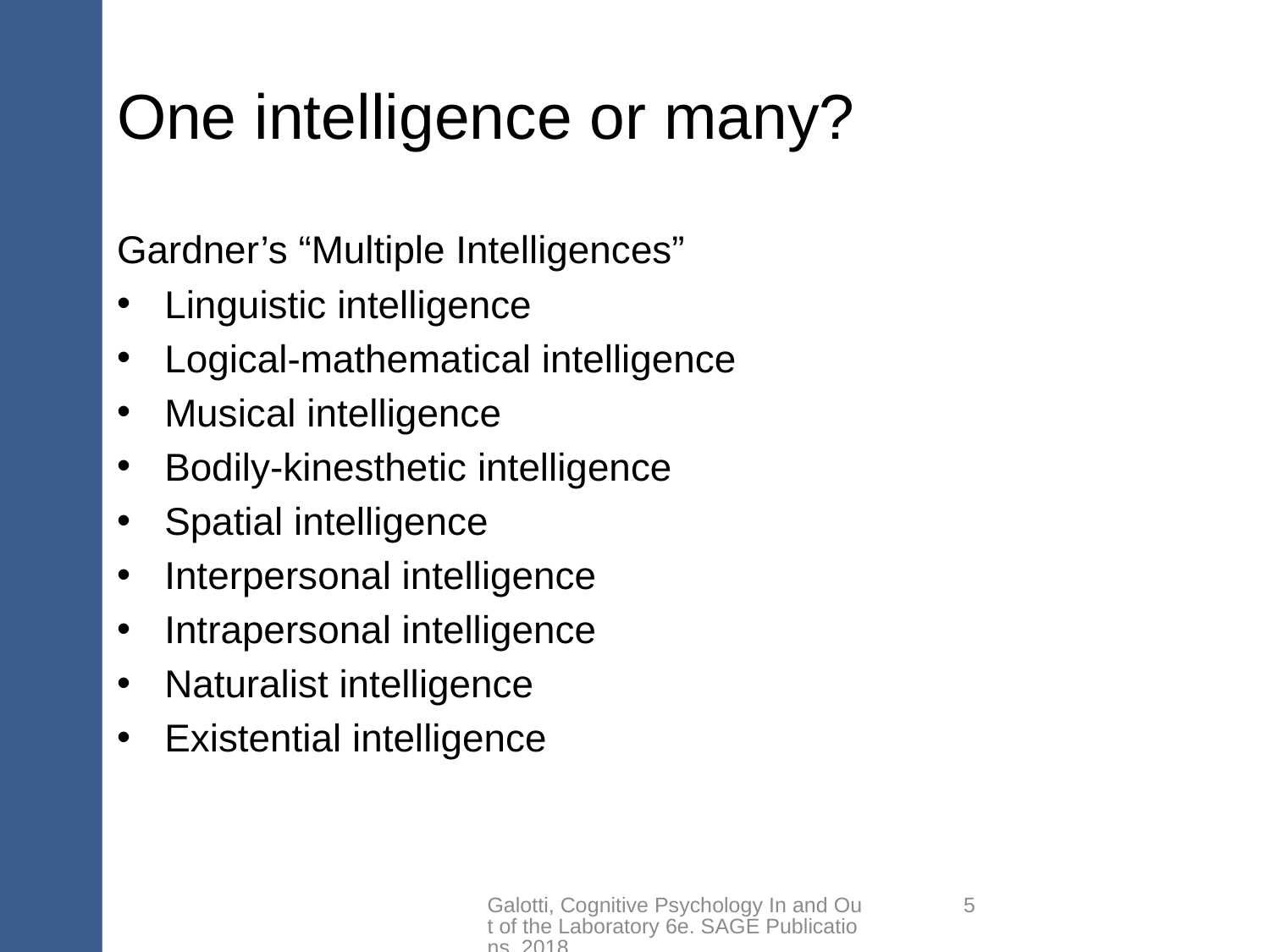

# One intelligence or many?
Gardner’s “Multiple Intelligences”
Linguistic intelligence
Logical-mathematical intelligence
Musical intelligence
Bodily-kinesthetic intelligence
Spatial intelligence
Interpersonal intelligence
Intrapersonal intelligence
Naturalist intelligence
Existential intelligence
Galotti, Cognitive Psychology In and Out of the Laboratory 6e. SAGE Publications, 2018.
5